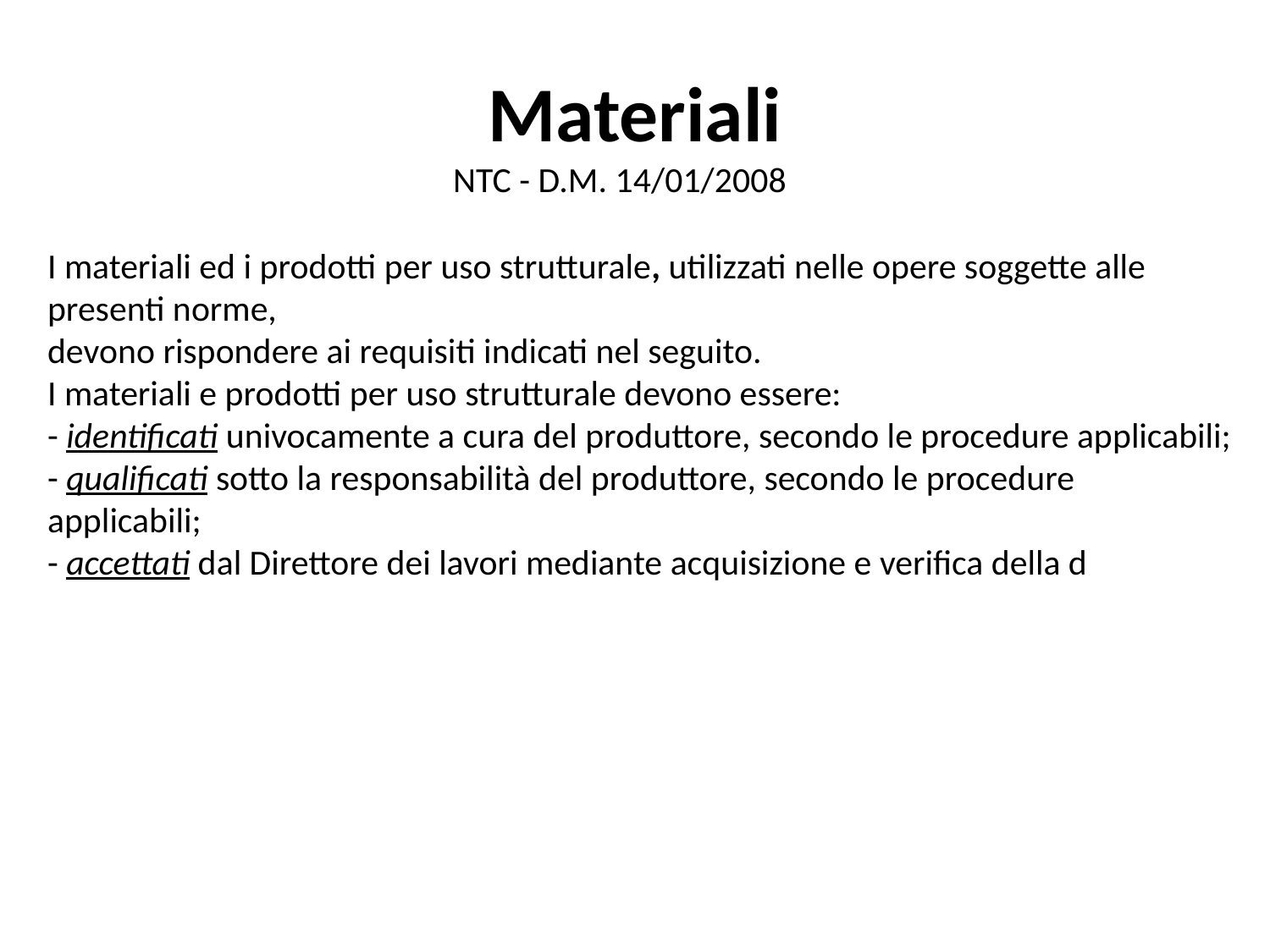

# Materiali
NTC - D.M. 14/01/2008
I materiali ed i prodotti per uso strutturale, utilizzati nelle opere soggette alle presenti norme,
devono rispondere ai requisiti indicati nel seguito.
I materiali e prodotti per uso strutturale devono essere:
- identificati univocamente a cura del produttore, secondo le procedure applicabili;
- qualificati sotto la responsabilità del produttore, secondo le procedure applicabili;
- accettati dal Direttore dei lavori mediante acquisizione e verifica della d